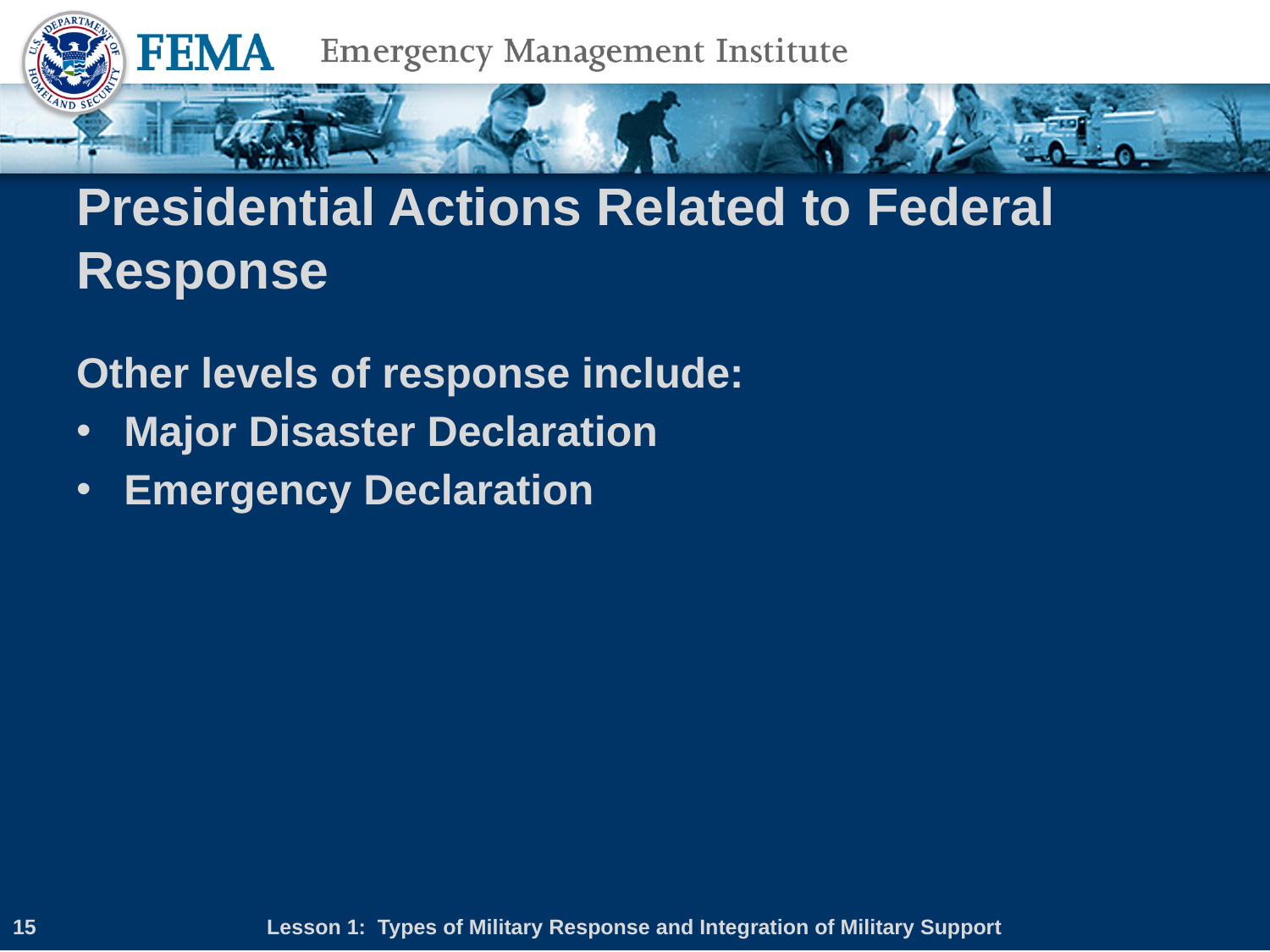

# Presidential Actions Related to Federal Response
Other levels of response include:
Major Disaster Declaration
Emergency Declaration
15
Lesson 1:  Types of Military Response and Integration of Military Support